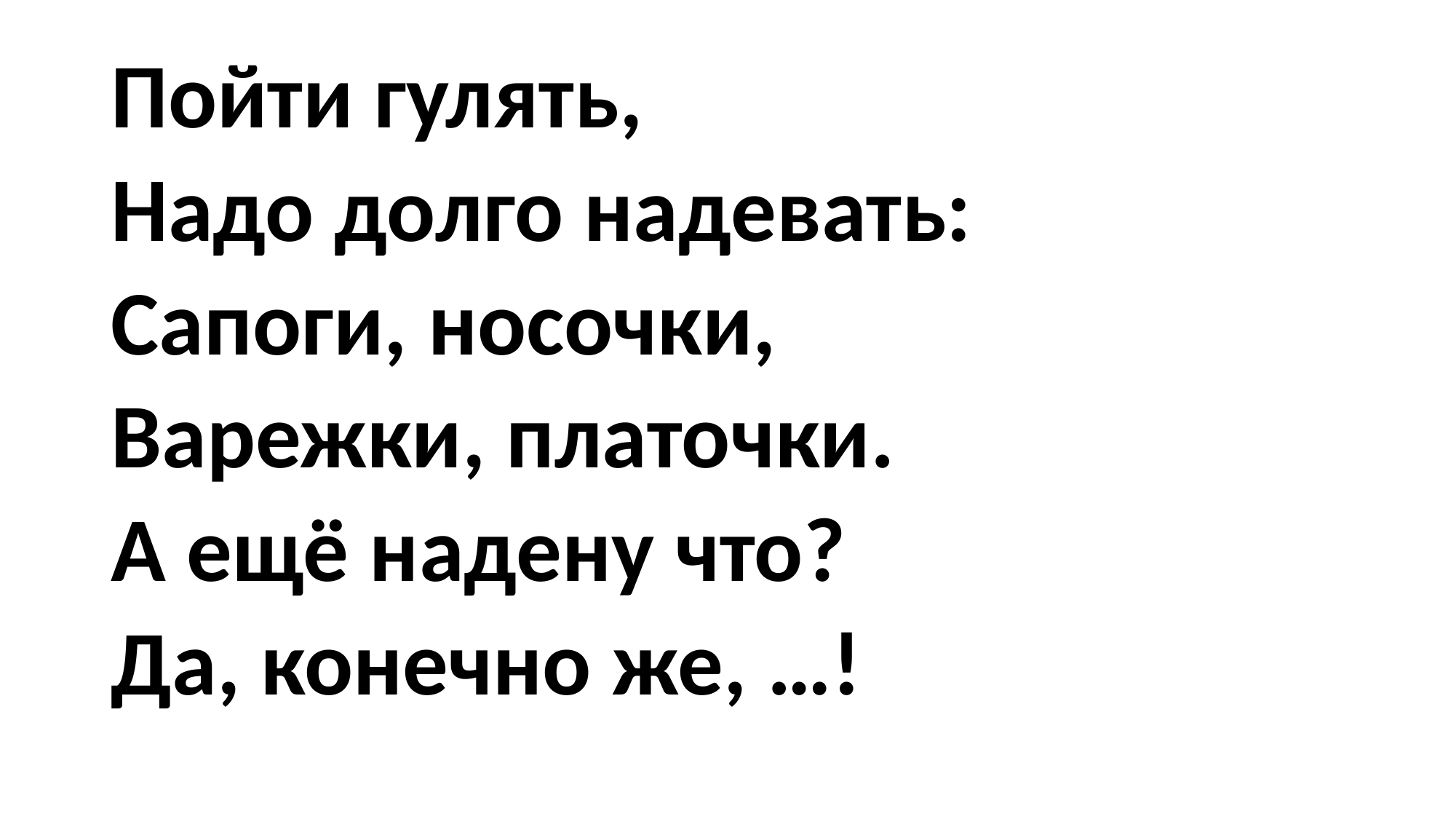

#
Пойти гулять,
Надо долго надевать:
Сапоги, носочки,
Варежки, платочки.
А ещё надену что?
Да, конечно же, …!